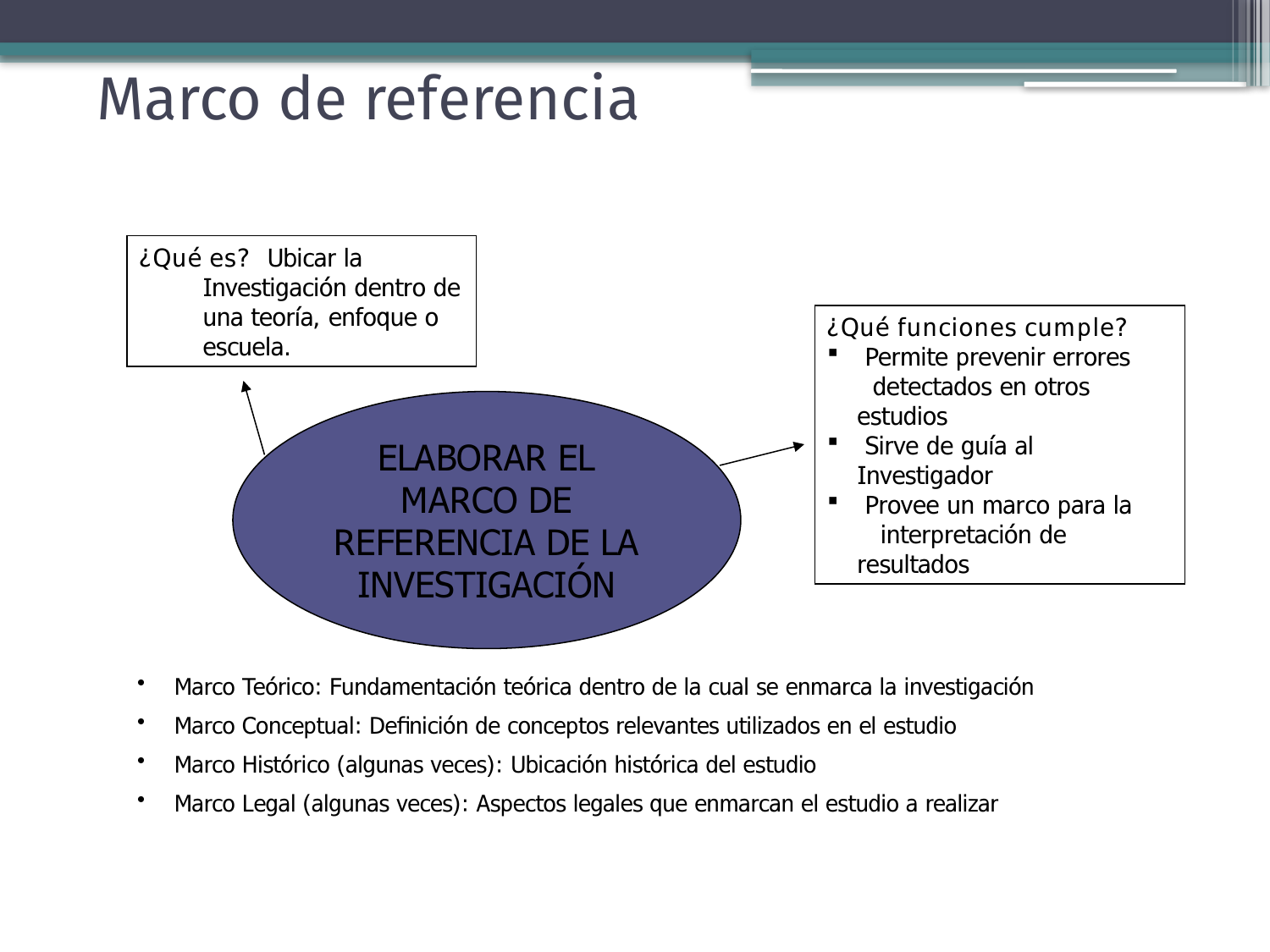

# Marco de referencia
¿Qué es?  Ubicar la Investigación dentro de una teoría, enfoque o escuela.

¿Qué funciones cumple?
 Permite prevenir errores
  detectados en otros estudios
 Sirve de guía al Investigador
 Provee un marco para la
   interpretación de resultados

ELABORAR EL MARCO DE REFERENCIA DE LA INVESTIGACIÓN

 Marco Teórico: Fundamentación teórica dentro de la cual se enmarca la investigación
 Marco Conceptual: Definición de conceptos relevantes utilizados en el estudio
 Marco Histórico (algunas veces): Ubicación histórica del estudio
 Marco Legal (algunas veces): Aspectos legales que enmarcan el estudio a realizar